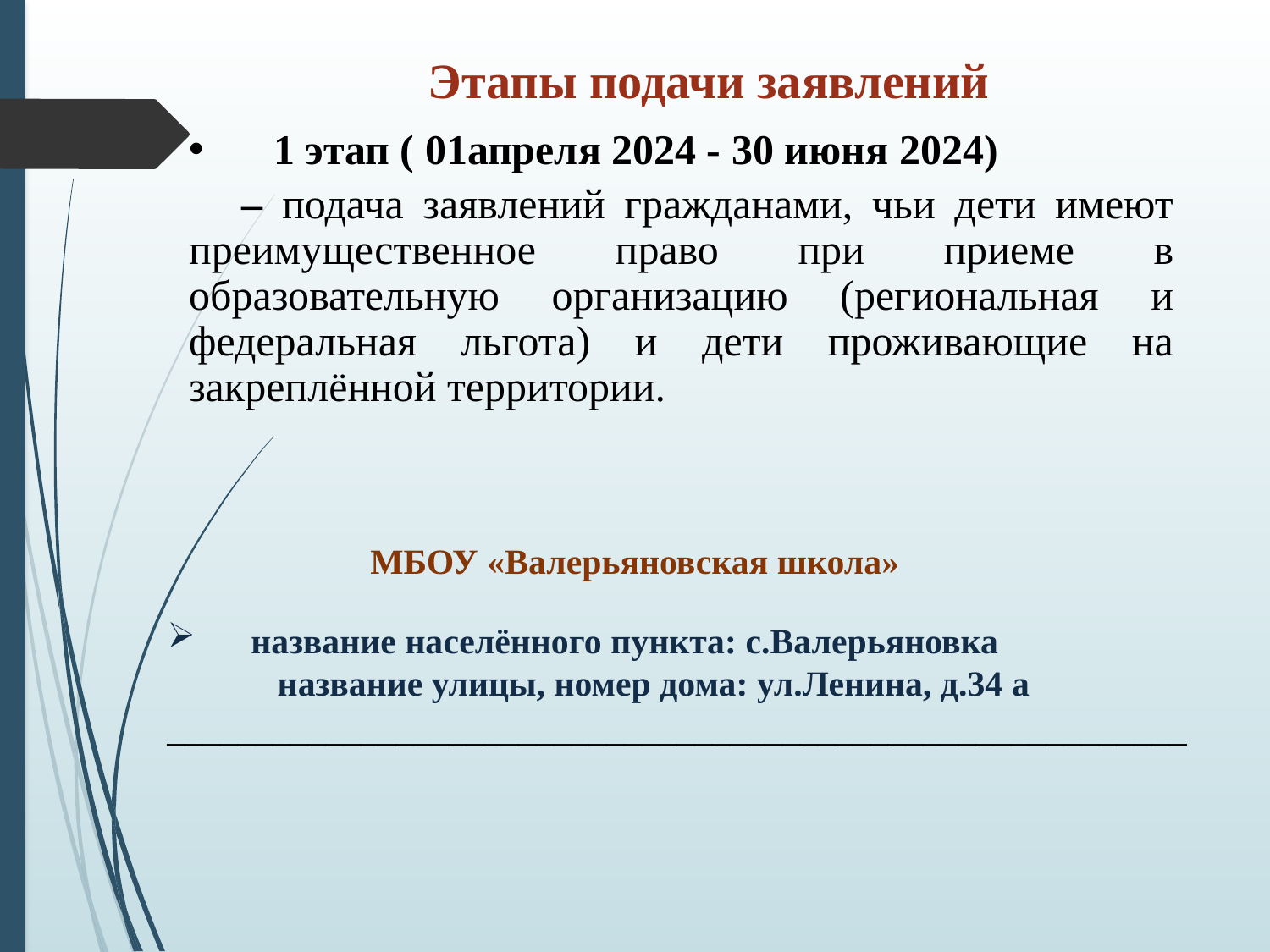

Этапы подачи заявлений
1 этап ( 01апреля 2024 - 30 июня 2024)
   – подача заявлений гражданами, чьи дети имеют преимущественное право при приеме в образовательную организацию (региональная и федеральная льгота) и дети проживающие на закреплённой территории.

МБОУ «Валерьяновская школа»
      название населённого пункта: с.Валерьяновка
         название улицы, номер дома: ул.Ленина, д.34 а
__________________________________________________________